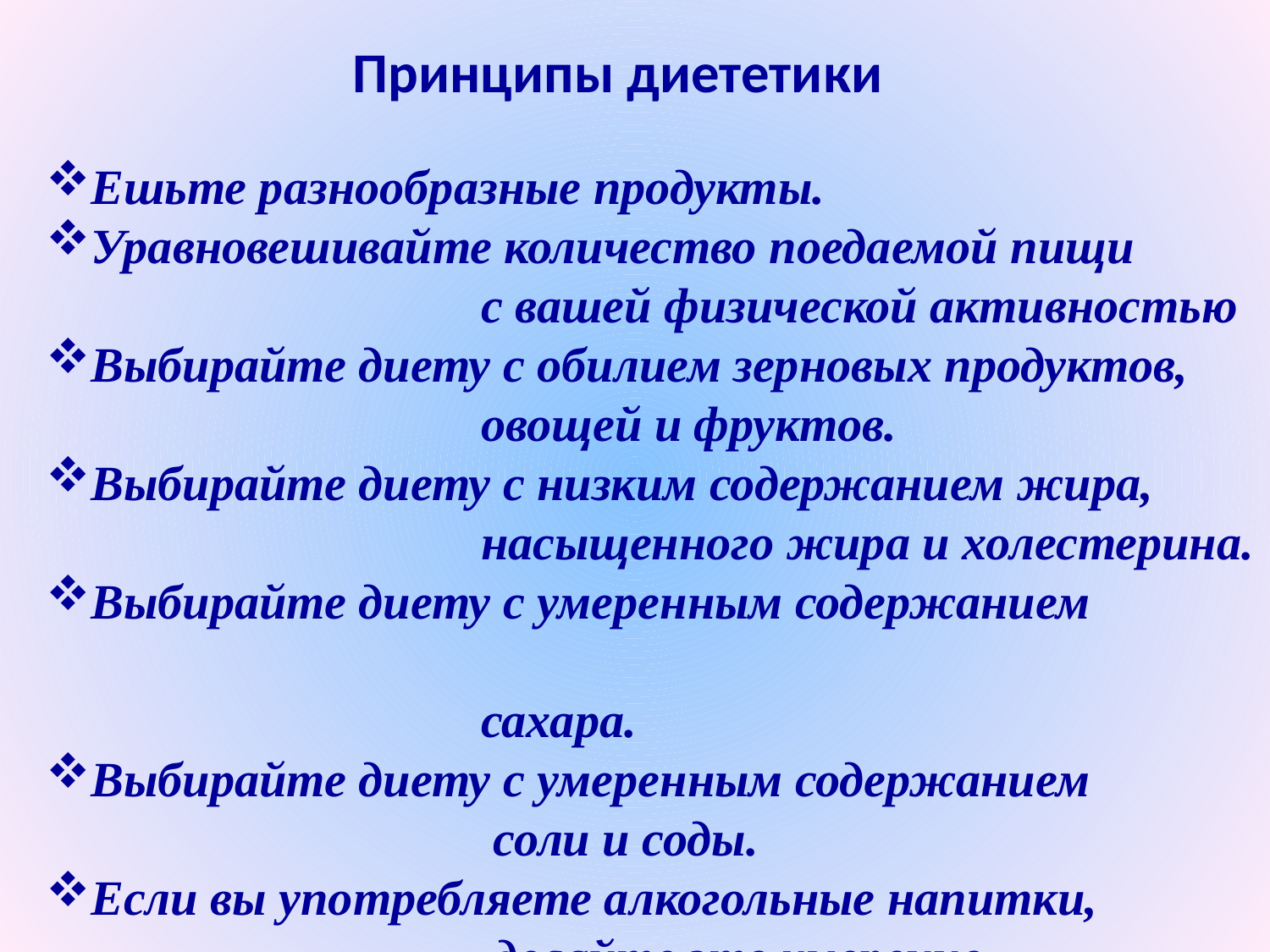

Принципы диететики
Ешьте разнообразные продукты.
Уравновешивайте количество поедаемой пищи
                                 с вашей физической активностью
Выбирайте диету с обилием зерновых продуктов,
                                 овощей и фруктов.
Выбирайте диету с низким содержанием жира,
                                 насыщенного жира и холестерина.
Выбирайте диету с умеренным содержанием
                                 сахара.
Выбирайте диету с умеренным содержанием
                                  соли и соды.
Если вы употребляете алкогольные напитки,
                                  делайте это умеренно